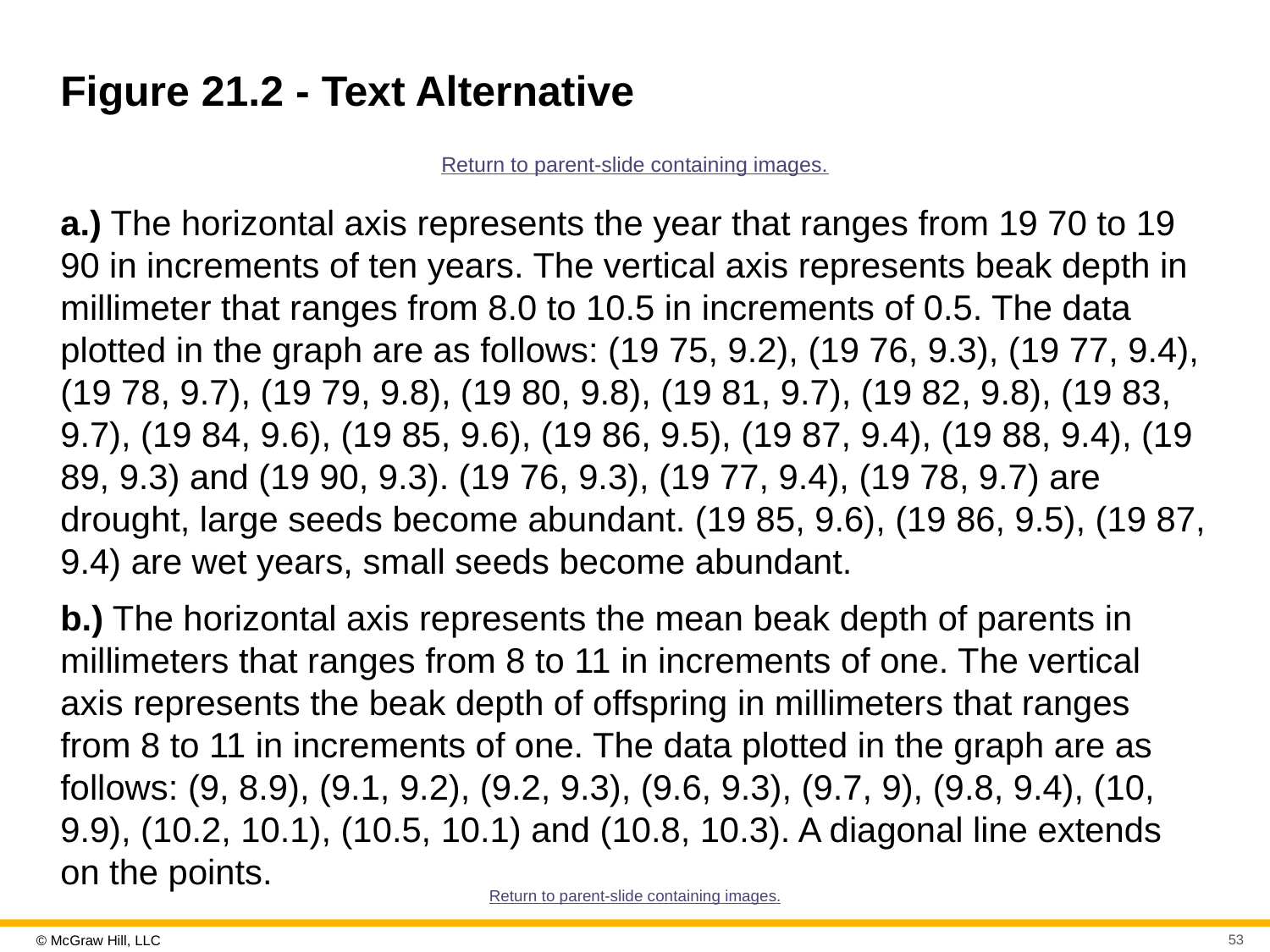

# Figure 21.2 - Text Alternative
Return to parent-slide containing images.
a.) The horizontal axis represents the year that ranges from 19 70 to 19 90 in increments of ten years. The vertical axis represents beak depth in millimeter that ranges from 8.0 to 10.5 in increments of 0.5. The data plotted in the graph are as follows: (19 75, 9.2), (19 76, 9.3), (19 77, 9.4), (19 78, 9.7), (19 79, 9.8), (19 80, 9.8), (19 81, 9.7), (19 82, 9.8), (19 83, 9.7), (19 84, 9.6), (19 85, 9.6), (19 86, 9.5), (19 87, 9.4), (19 88, 9.4), (19 89, 9.3) and (19 90, 9.3). (19 76, 9.3), (19 77, 9.4), (19 78, 9.7) are drought, large seeds become abundant. (19 85, 9.6), (19 86, 9.5), (19 87, 9.4) are wet years, small seeds become abundant.
b.) The horizontal axis represents the mean beak depth of parents in millimeters that ranges from 8 to 11 in increments of one. The vertical axis represents the beak depth of offspring in millimeters that ranges from 8 to 11 in increments of one. The data plotted in the graph are as follows: (9, 8.9), (9.1, 9.2), (9.2, 9.3), (9.6, 9.3), (9.7, 9), (9.8, 9.4), (10, 9.9), (10.2, 10.1), (10.5, 10.1) and (10.8, 10.3). A diagonal line extends on the points.
Return to parent-slide containing images.
53